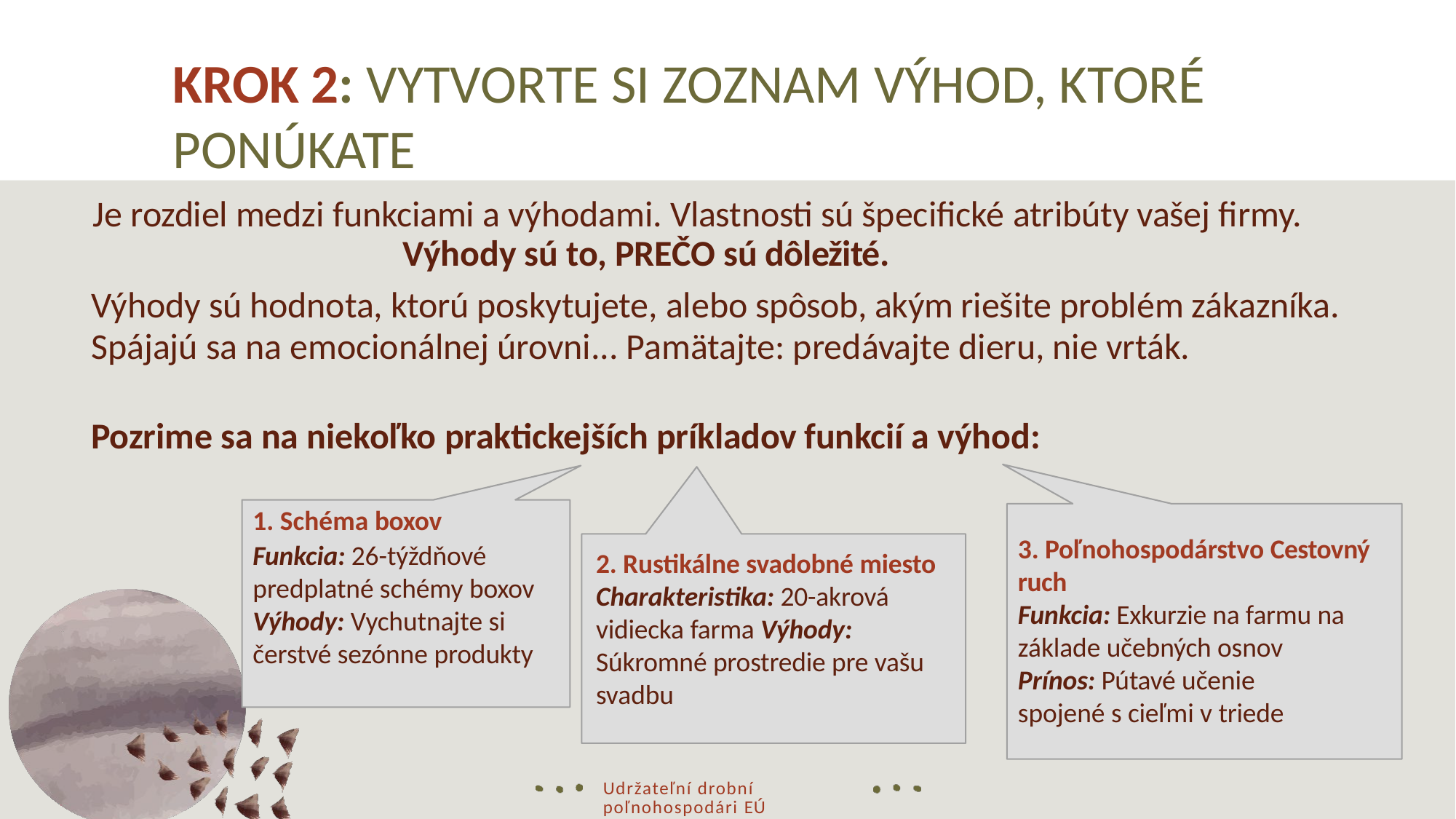

# KROK 2: VYTVORTE SI ZOZNAM VÝHOD, KTORÉ PONÚKATE
Je rozdiel medzi funkciami a výhodami. Vlastnosti sú špecifické atribúty vašej firmy. Výhody sú to, PREČO sú dôležité.
Výhody sú hodnota, ktorú poskytujete, alebo spôsob, akým riešite problém zákazníka.
Spájajú sa na emocionálnej úrovni... Pamätajte: predávajte dieru, nie vrták.

Pozrime sa na niekoľko praktickejších príkladov funkcií a výhod:

1. Schéma boxov
Funkcia: 26-týždňové predplatné schémy boxov
Výhody: Vychutnajte si čerstvé sezónne produkty
3. Poľnohospodárstvo Cestovný ruch
Funkcia: Exkurzie na farmu na základe učebných osnov
Prínos: Pútavé učenie spojené s cieľmi v triede
2. Rustikálne svadobné miesto Charakteristika: 20-akrová vidiecka farma Výhody: Súkromné prostredie pre vašu svadbu
Udržateľní drobní poľnohospodári EÚ